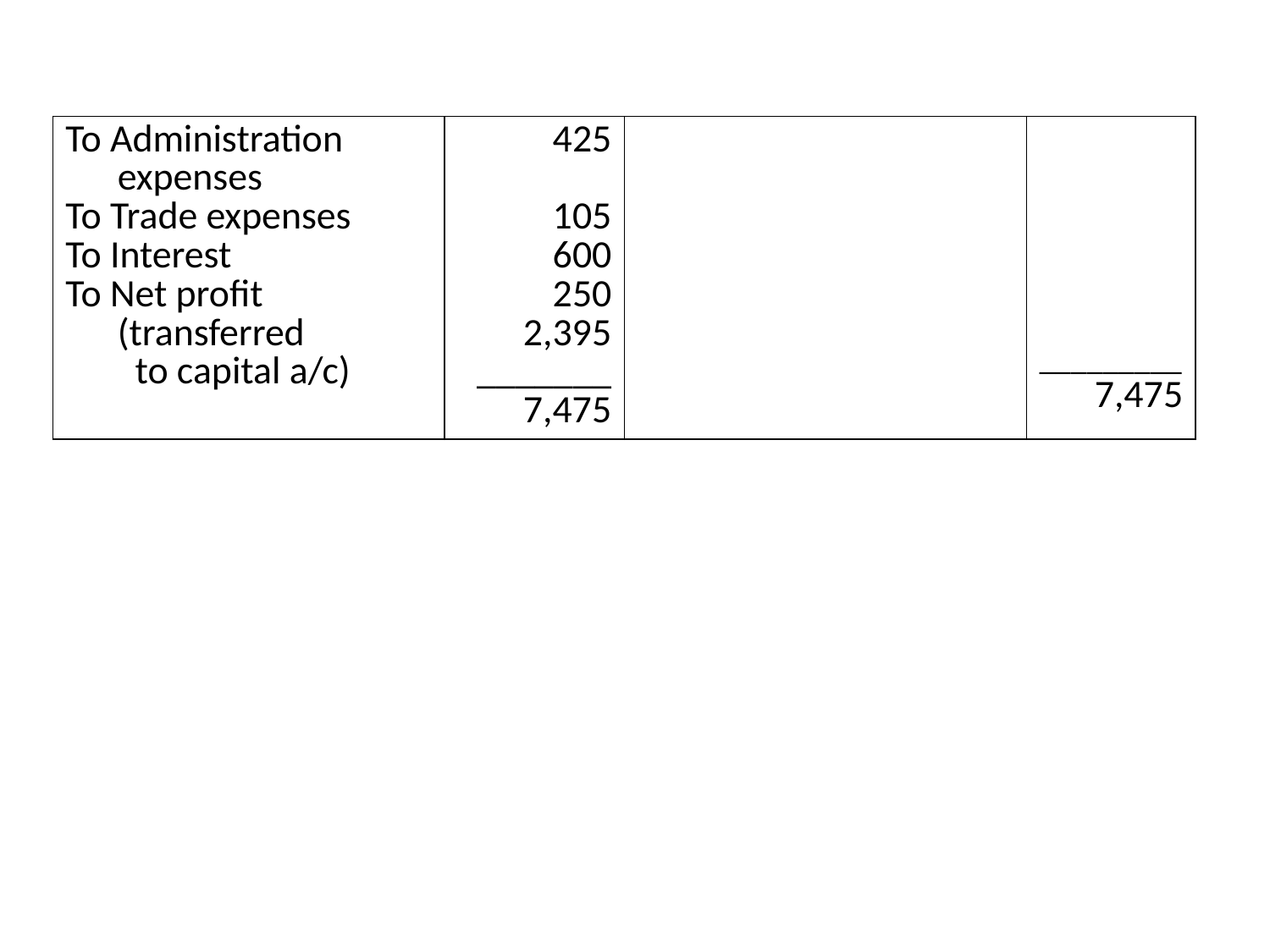

| To Administration expenses To Trade expenses To Interest To Net profit (transferred to capital a/c) | 425 105 600 250 2,395 \_\_\_\_\_\_\_ 7,475 |  | \_\_\_\_\_\_\_\_\_ 7,475 |
| --- | --- | --- | --- |
#